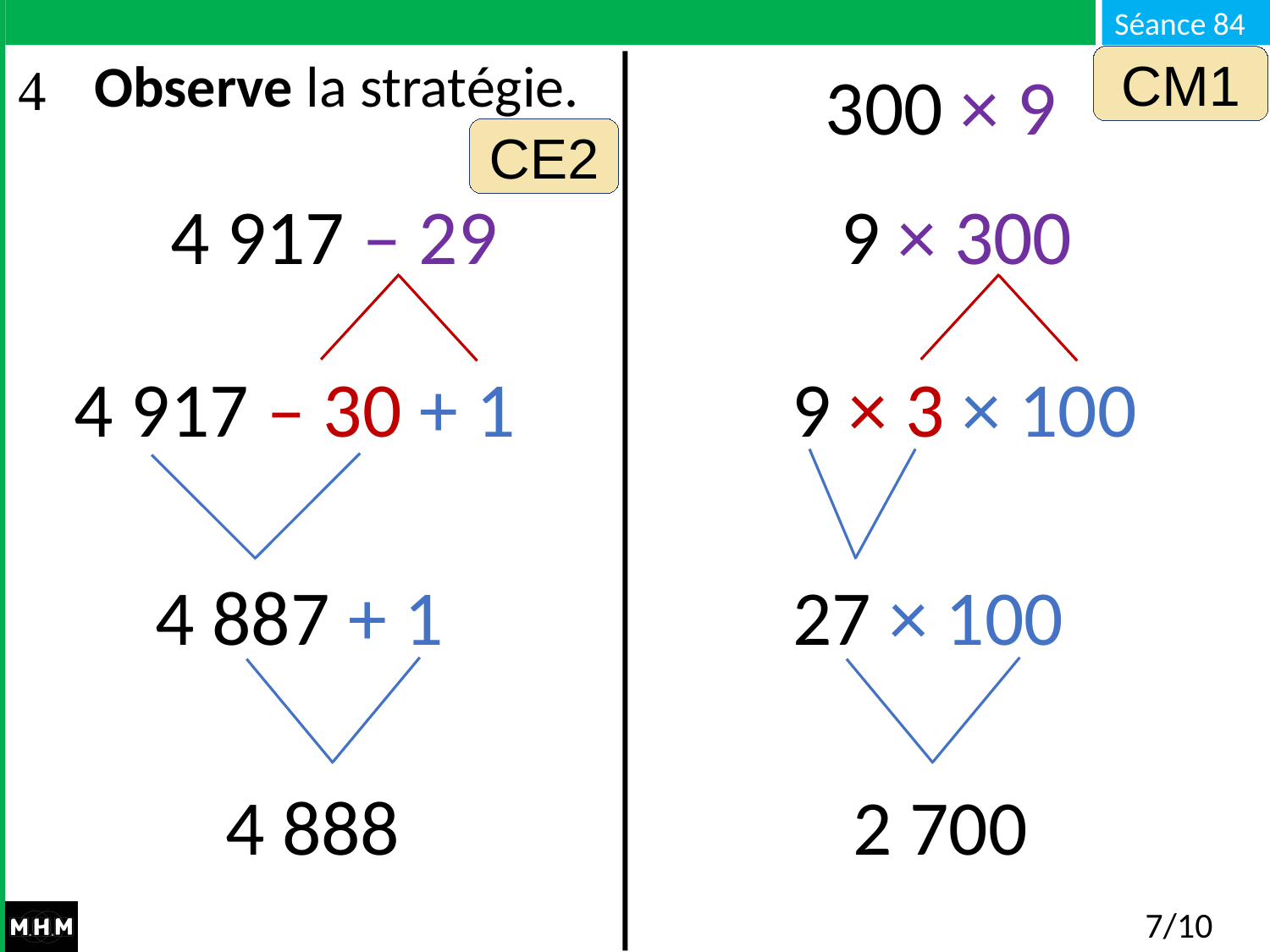

CM1
# Observe la stratégie.
300 × 9

CE2
4 917 – 29
9 × 300
4 917 – 30 + 1
9 × 3 × 100
4 887 + 1
27 × 100
4 888
2 700
7/10